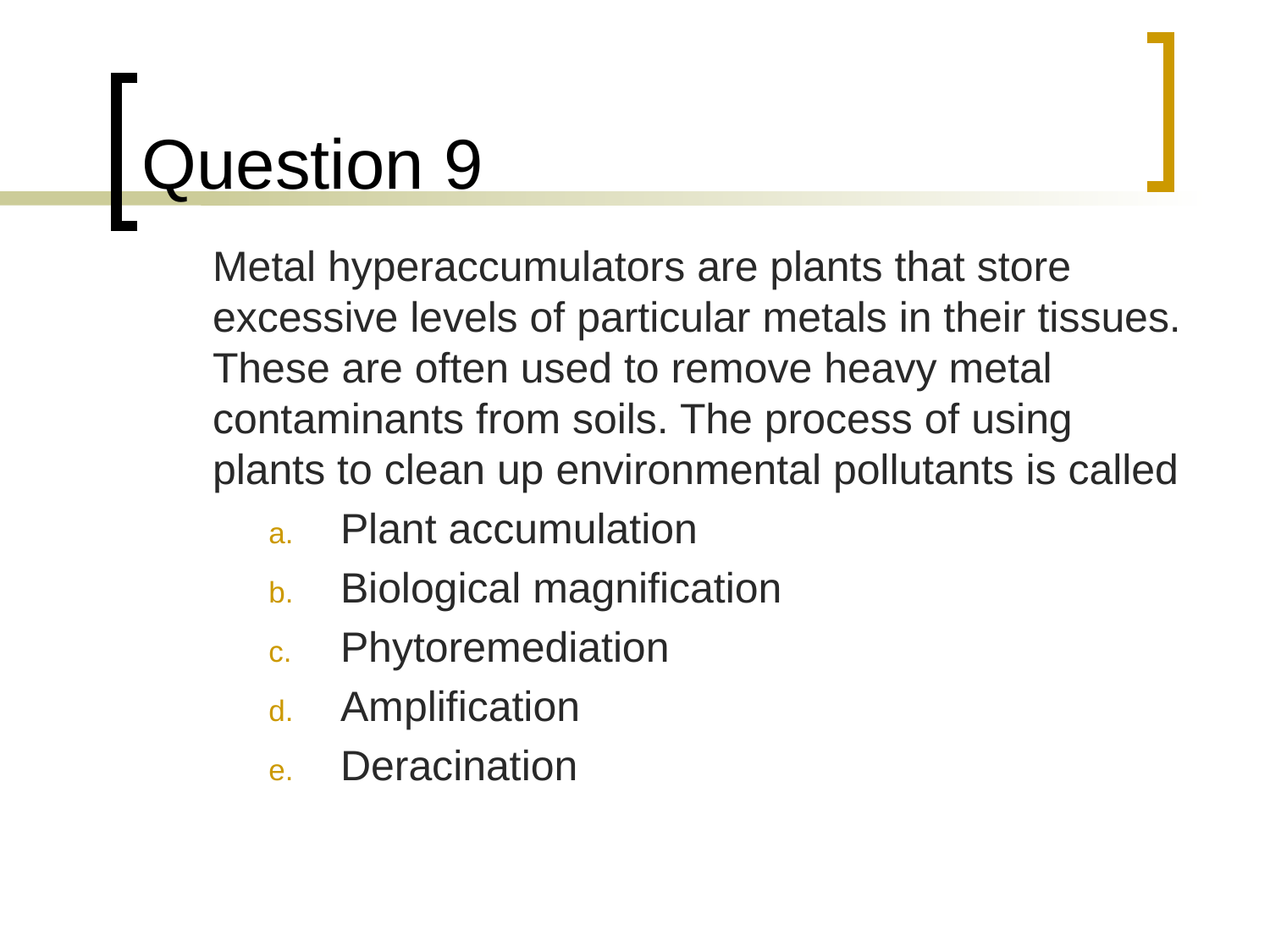

# Question 9
	Metal hyperaccumulators are plants that store excessive levels of particular metals in their tissues. These are often used to remove heavy metal contaminants from soils. The process of using plants to clean up environmental pollutants is called
Plant accumulation
Biological magnification
Phytoremediation
Amplification
Deracination